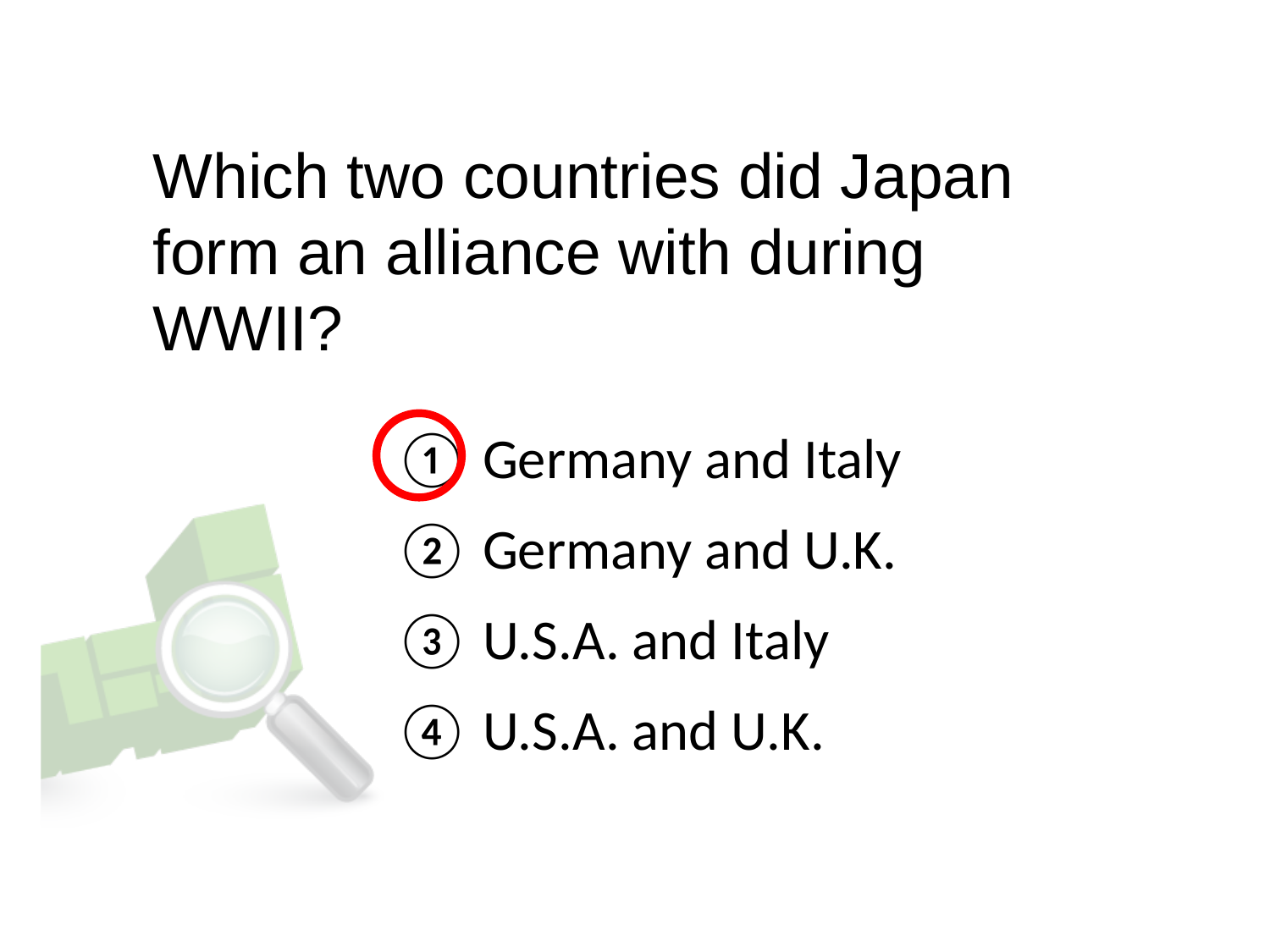

Which two countries did Japan form an alliance with during WWII?

① Germany and Italy
② Germany and U.K.
③ U.S.A. and Italy
④ U.S.A. and U.K.